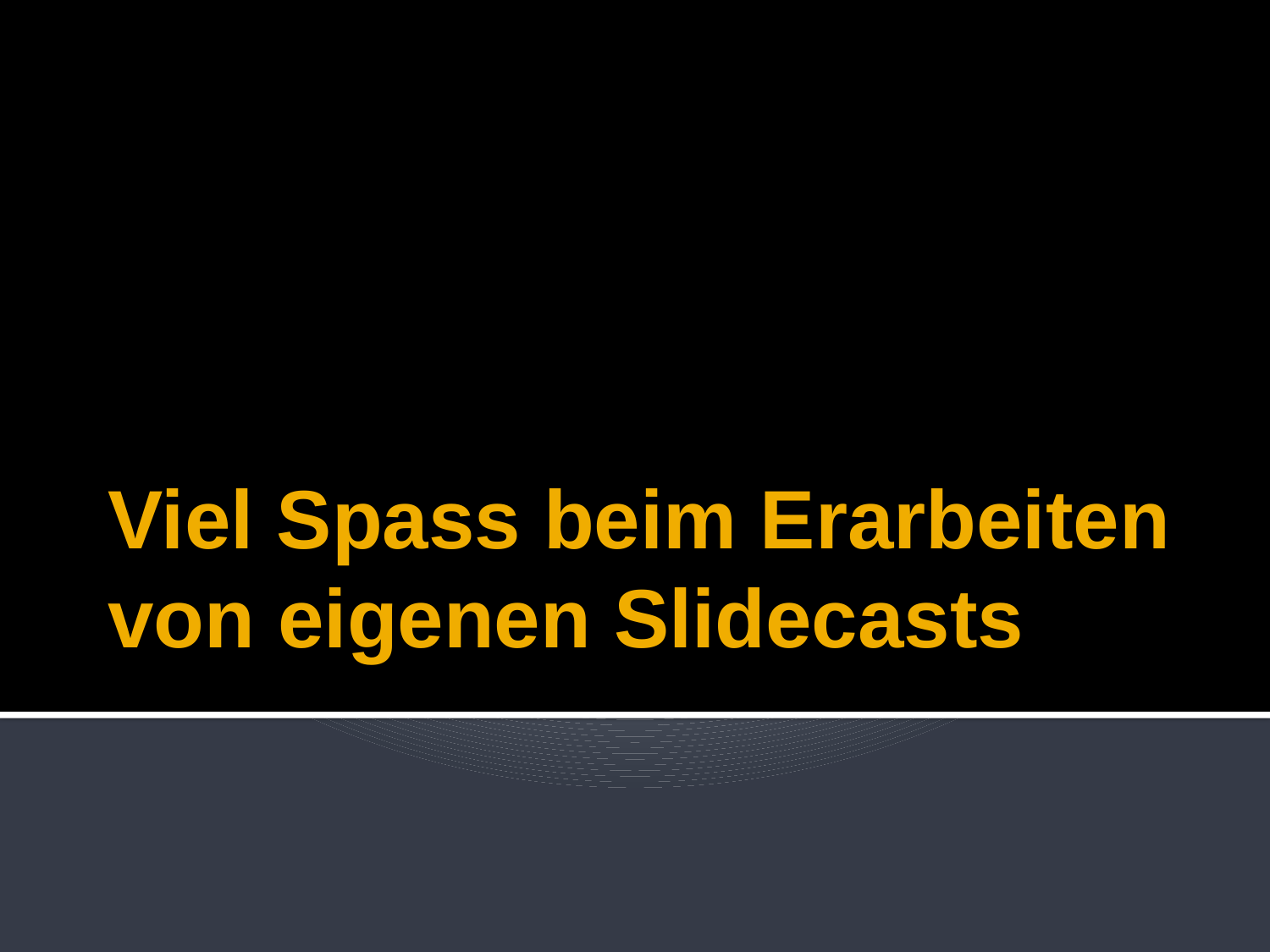

# Viel Spass beim Erarbeiten von eigenen Slidecasts